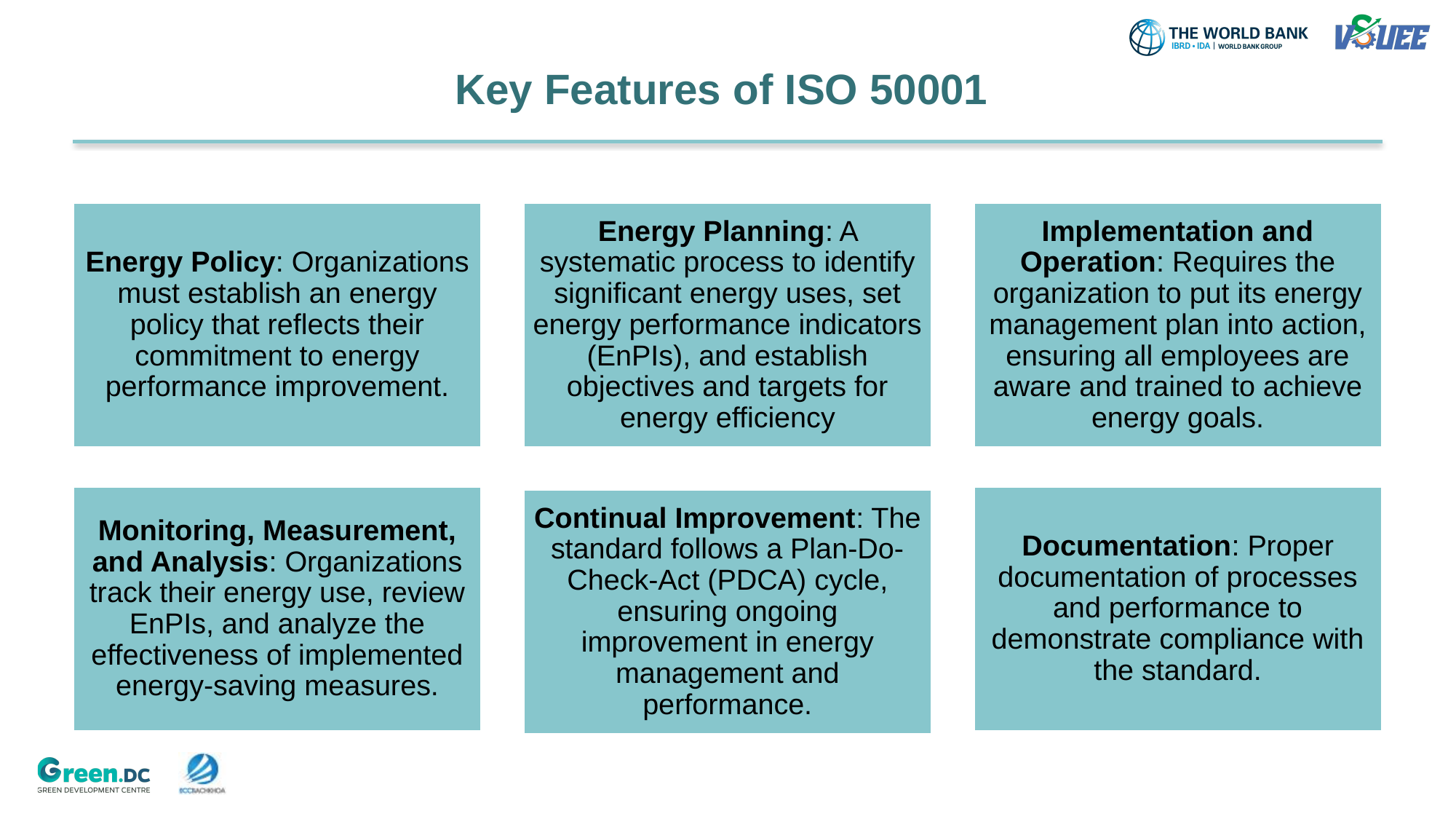

# Key Features of ISO 50001
Energy Policy: Organizations must establish an energy policy that reflects their commitment to energy performance improvement.
Energy Planning: A systematic process to identify significant energy uses, set energy performance indicators (EnPIs), and establish objectives and targets for energy efficiency
Implementation and Operation: Requires the organization to put its energy management plan into action, ensuring all employees are aware and trained to achieve energy goals.
Monitoring, Measurement, and Analysis: Organizations track their energy use, review EnPIs, and analyze the effectiveness of implemented energy-saving measures.
Continual Improvement: The standard follows a Plan-Do-Check-Act (PDCA) cycle, ensuring ongoing improvement in energy management and performance.
Documentation: Proper documentation of processes and performance to demonstrate compliance with the standard.